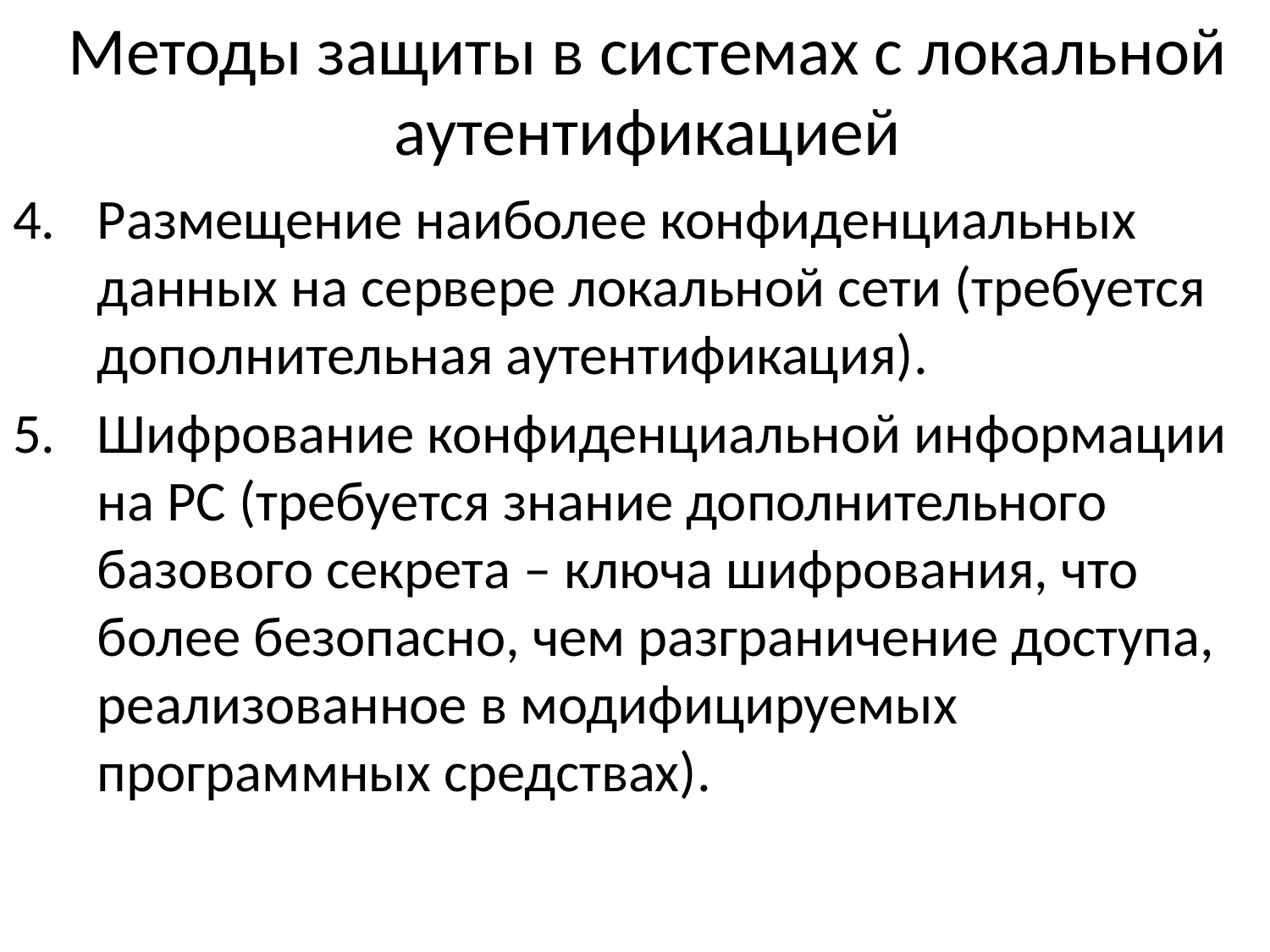

# Методы защиты в системах с локальной аутентификацией
Размещение наиболее конфиденциальных данных на сервере локальной сети (требуется дополнительная аутентификация).
Шифрование конфиденциальной информации на РС (требуется знание дополнительного базового секрета – ключа шифрования, что более безопасно, чем разграничение доступа, реализованное в модифицируемых программных средствах).